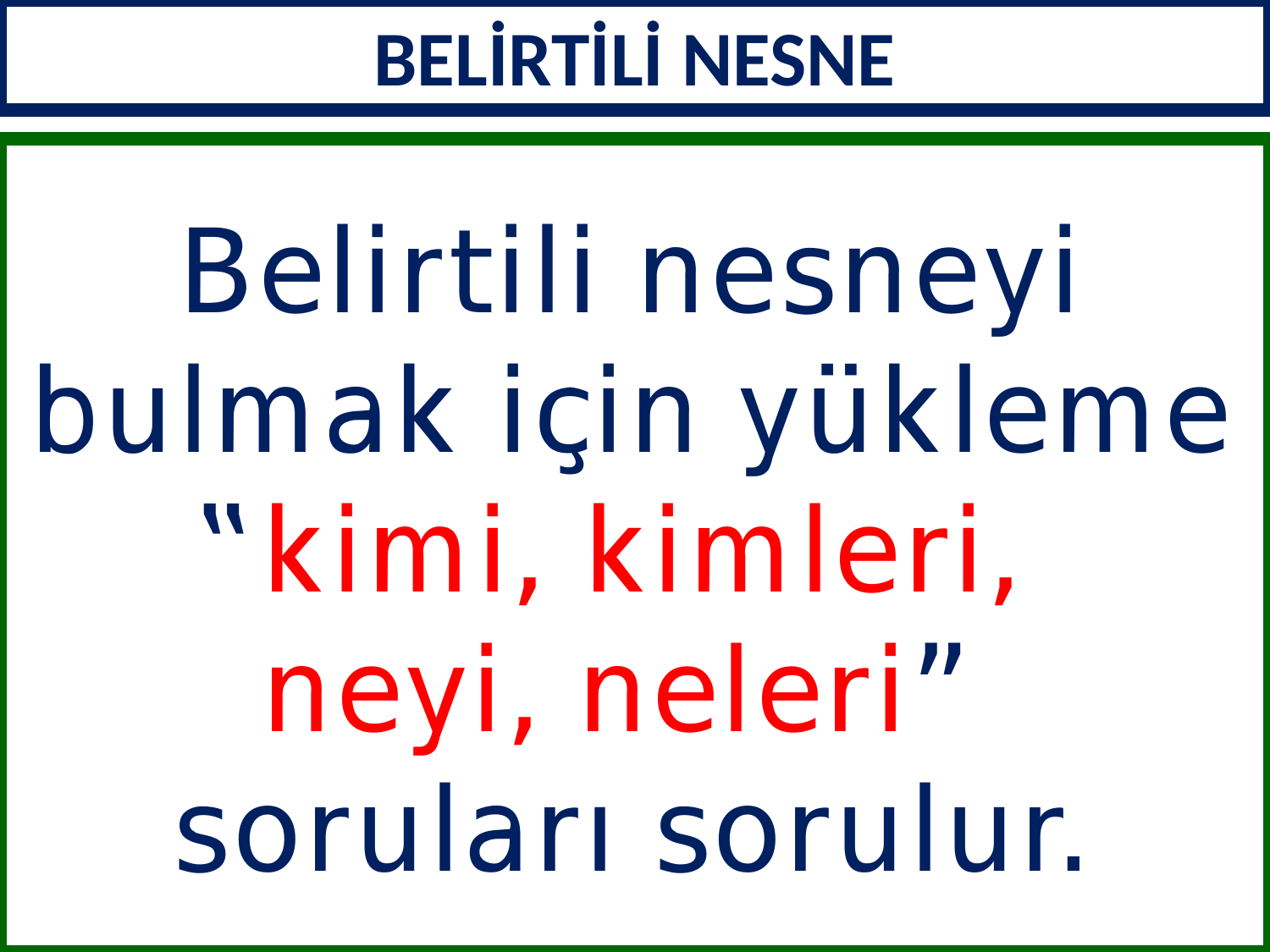

BELİRTİLİ NESNE
Belirtili nesneyi bulmak için yükleme “kimi, kimleri,
neyi, neleri”
soruları sorulur.